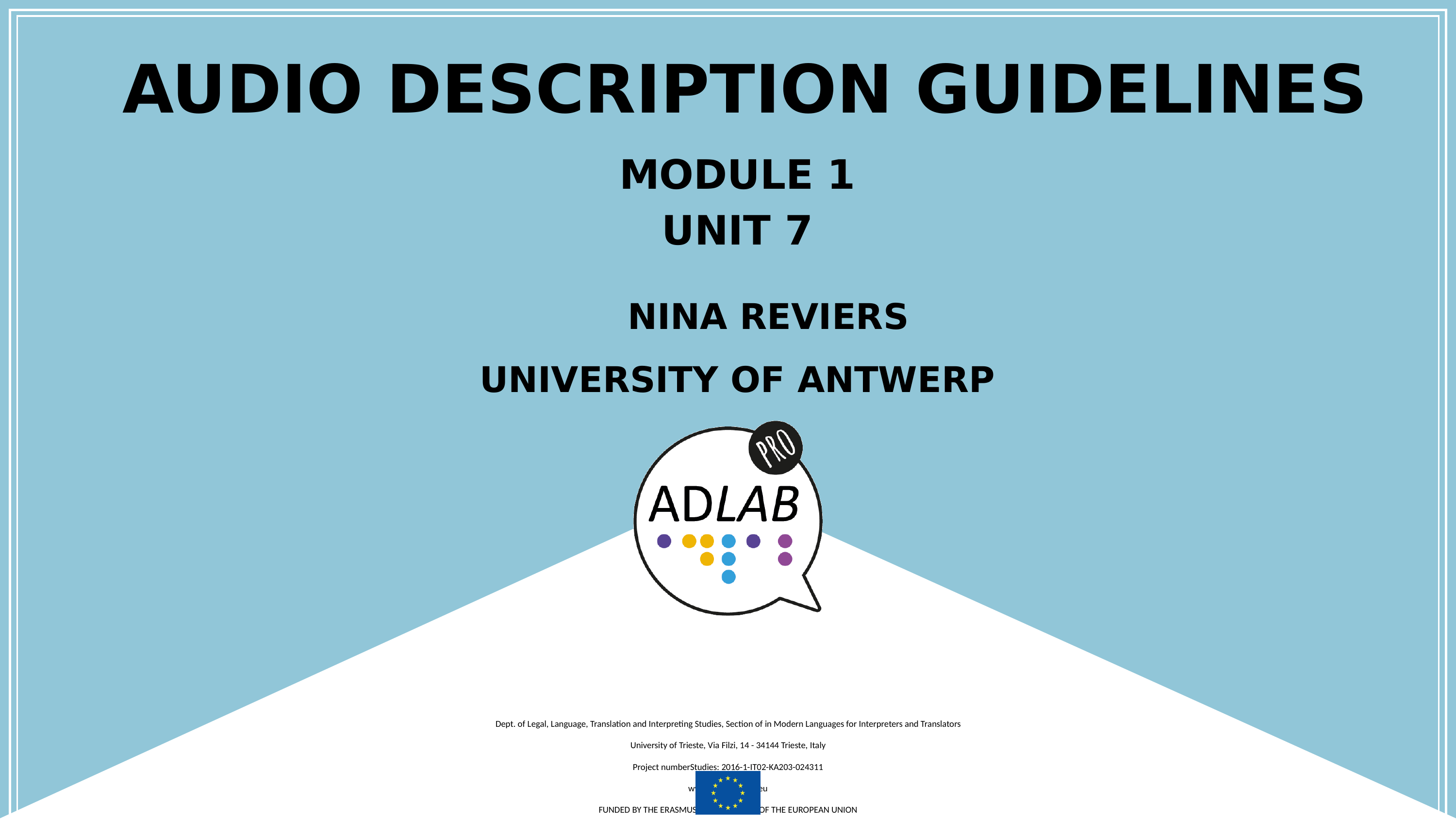

# AUDIO DESCRIPTION GUIDELINES
MODULE 1
UNIT 7
NINA REVIERS
UNIVERSITY OF ANTWERP